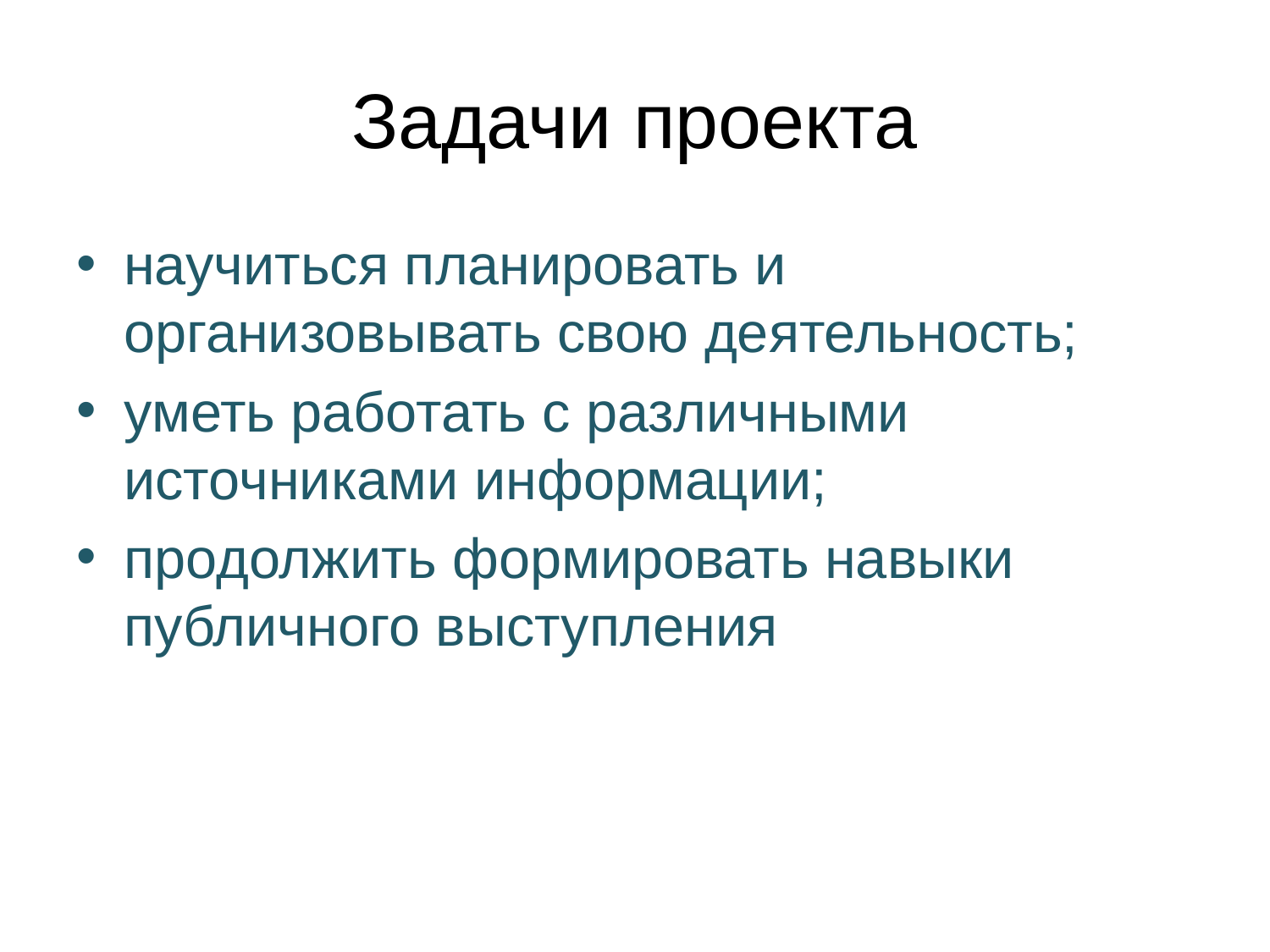

# Задачи проекта
научиться планировать и организовывать свою деятельность;
уметь работать с различными источниками информации;
продолжить формировать навыки публичного выступления